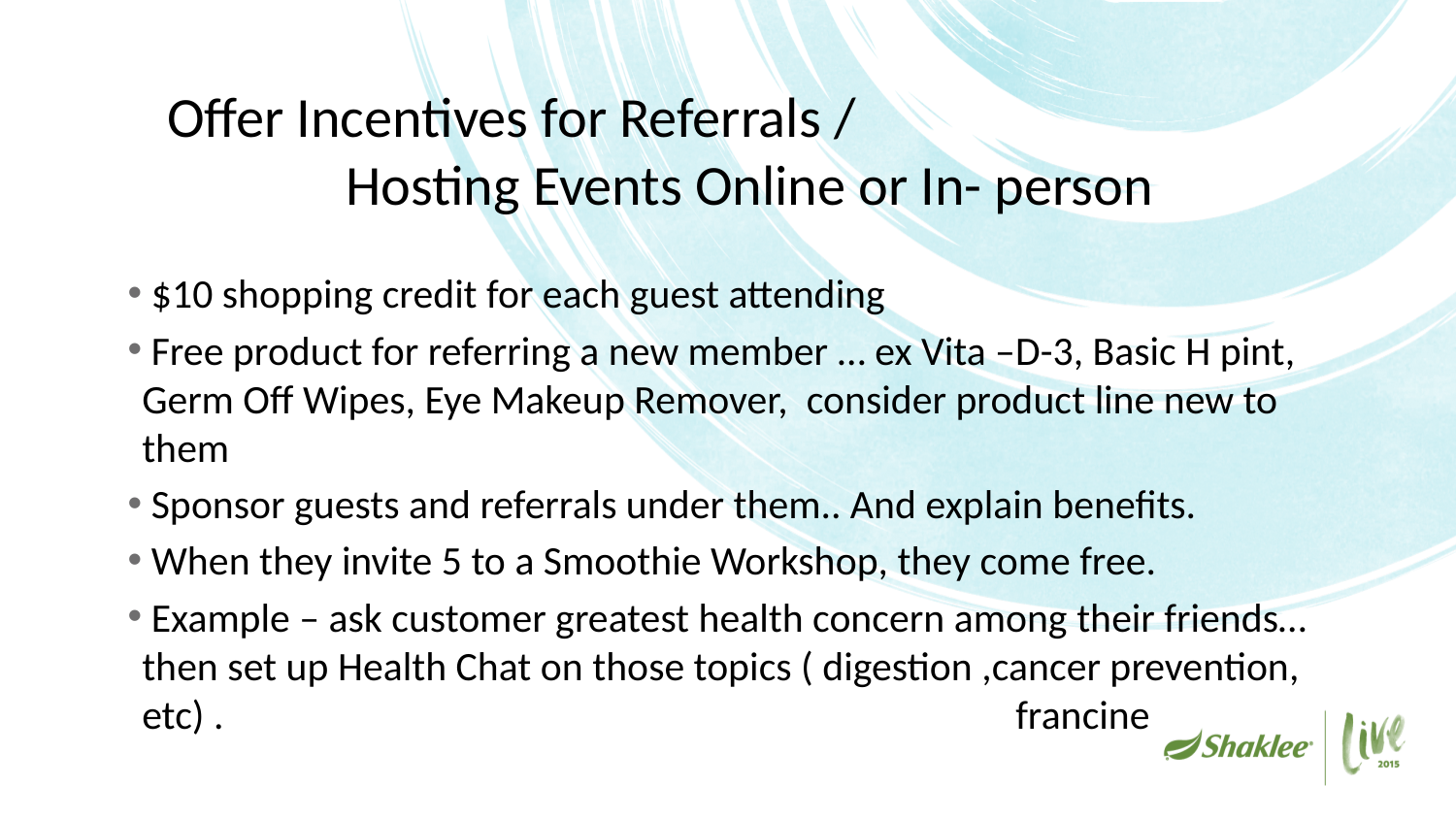

# Offer Incentives for Referrals / 				Hosting Events Online or In- person
 $10 shopping credit for each guest attending
 Free product for referring a new member … ex Vita –D-3, Basic H pint, Germ Off Wipes, Eye Makeup Remover,  consider product line new to them
 Sponsor guests and referrals under them.. And explain benefits.
 When they invite 5 to a Smoothie Workshop, they come free.
 Example – ask customer greatest health concern among their friends… then set up Health Chat on those topics ( digestion ,cancer prevention, etc) .						francine